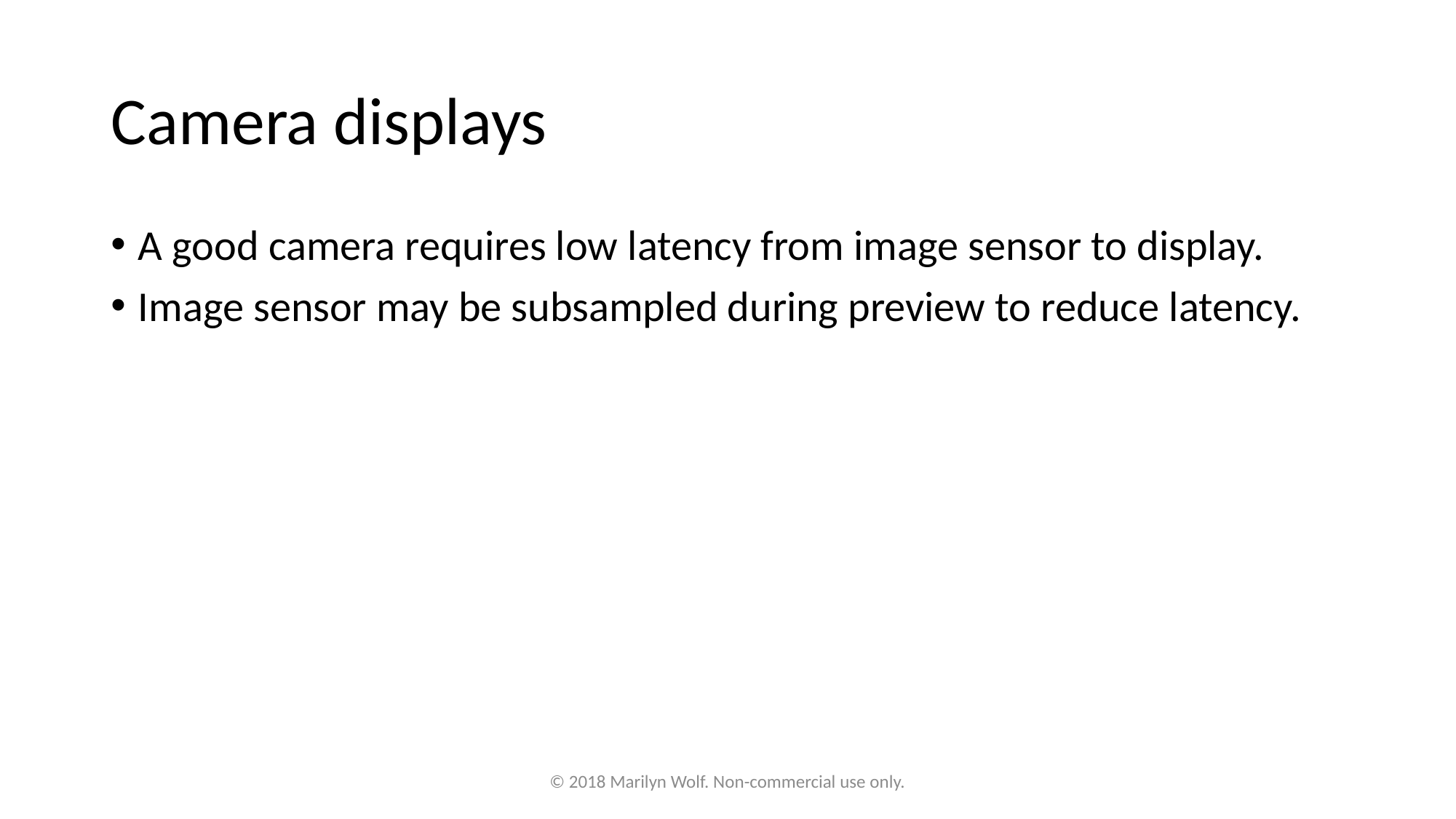

# Camera displays
A good camera requires low latency from image sensor to display.
Image sensor may be subsampled during preview to reduce latency.
© 2018 Marilyn Wolf. Non-commercial use only.